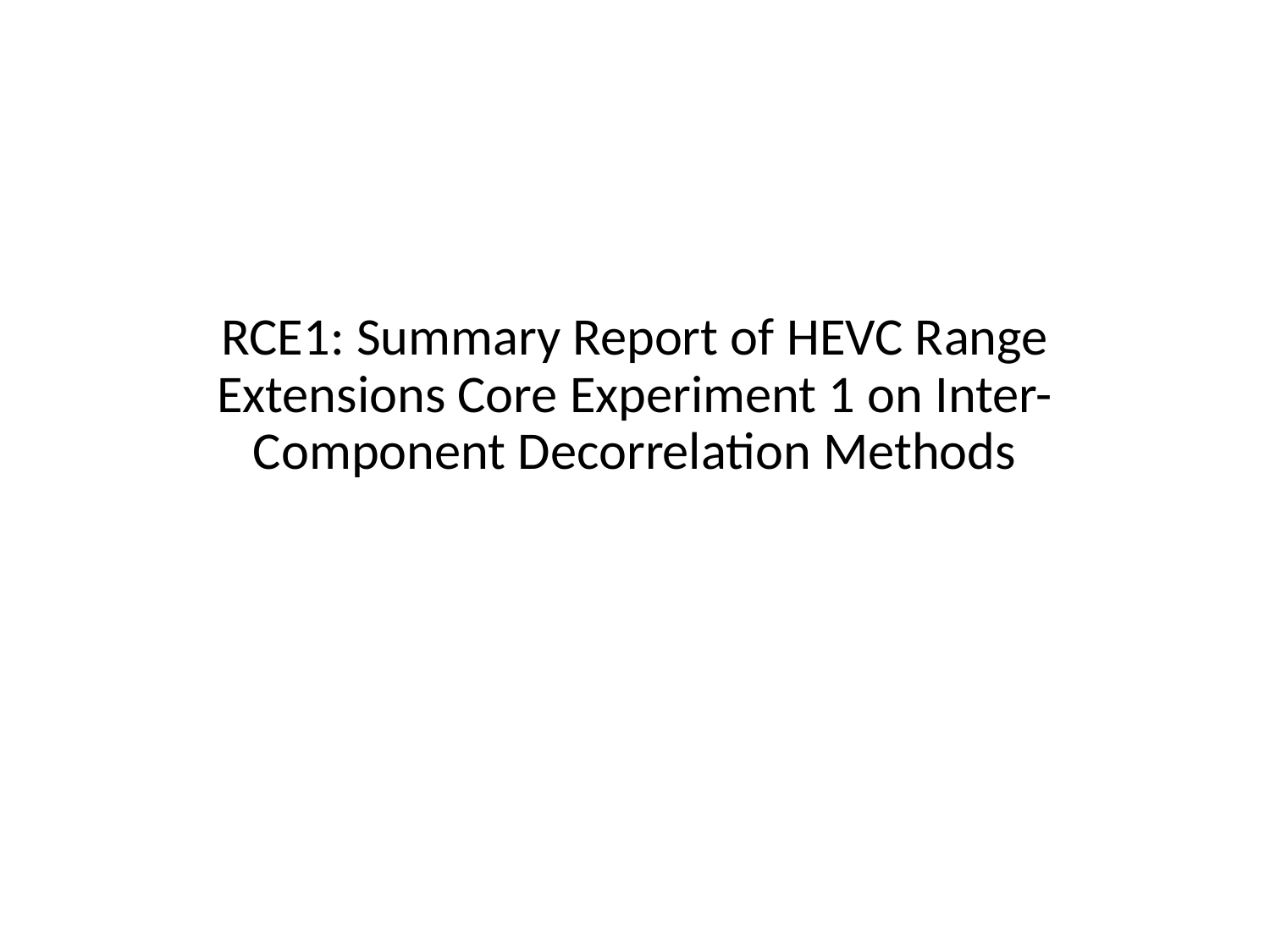

# RCE1: Summary Report of HEVC Range Extensions Core Experiment 1 on Inter-Component Decorrelation Methods